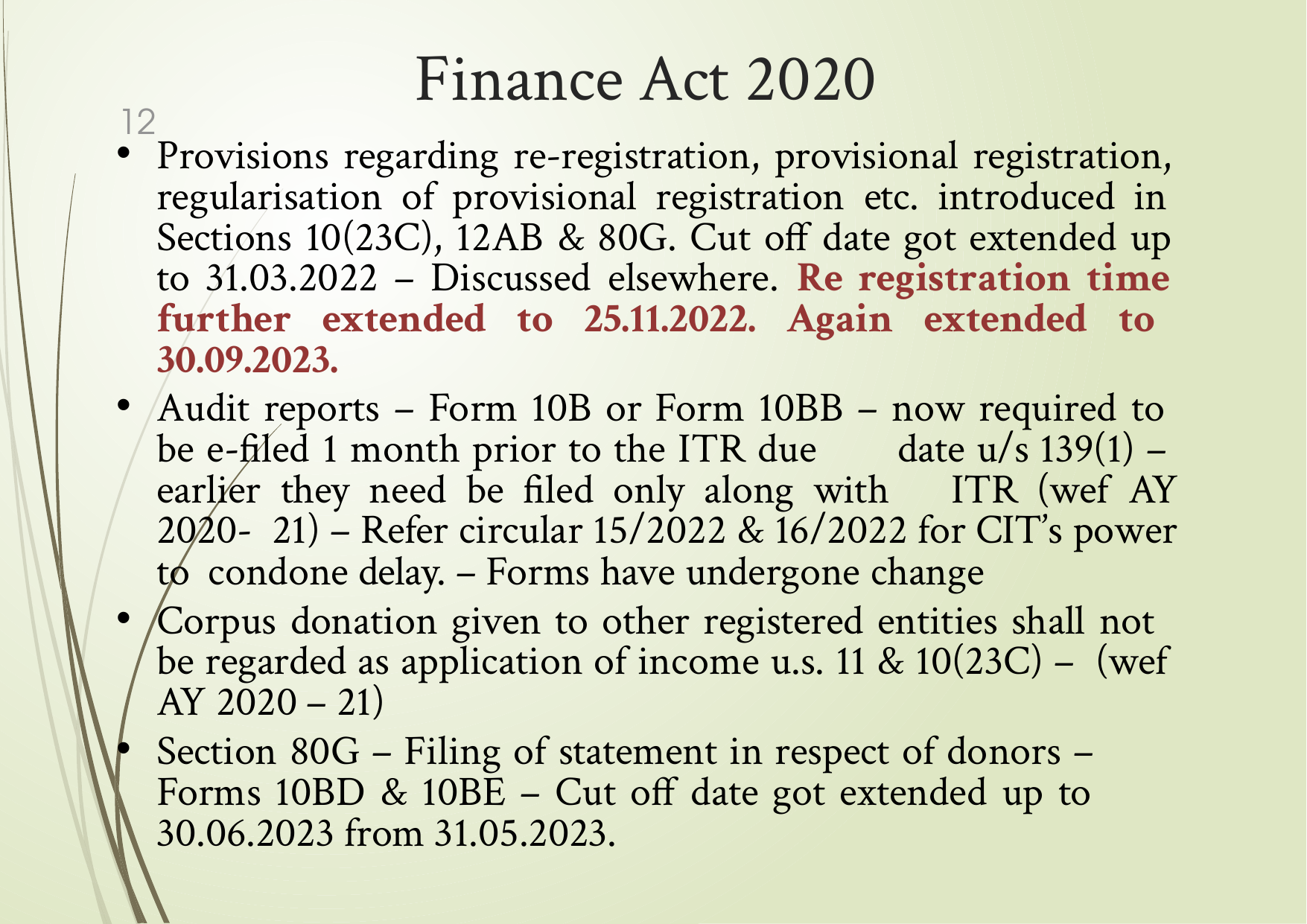

# Finance Act 2020
12
Provisions regarding re-registration, provisional registration,  regularisation of provisional registration etc. introduced in  Sections 10(23C), 12AB & 80G. Cut off date got extended up  to 31.03.2022 – Discussed elsewhere. Re registration time  further extended to 25.11.2022. Again extended to  30.09.2023.
Audit reports – Form 10B or Form 10BB – now required to  be e-filed 1 month prior to the ITR due	date u/s 139(1) –  earlier they need be filed only along with	ITR (wef AY 2020-  21) – Refer circular 15/2022 & 16/2022 for CIT’s power to  condone delay. – Forms have undergone change
Corpus donation given to other registered entities shall not  be regarded as application of income u.s. 11 & 10(23C) –  (wef AY 2020 – 21)
Section 80G – Filing of statement in respect of donors –  Forms 10BD & 10BE – Cut off date got extended up to  30.06.2023 from 31.05.2023.